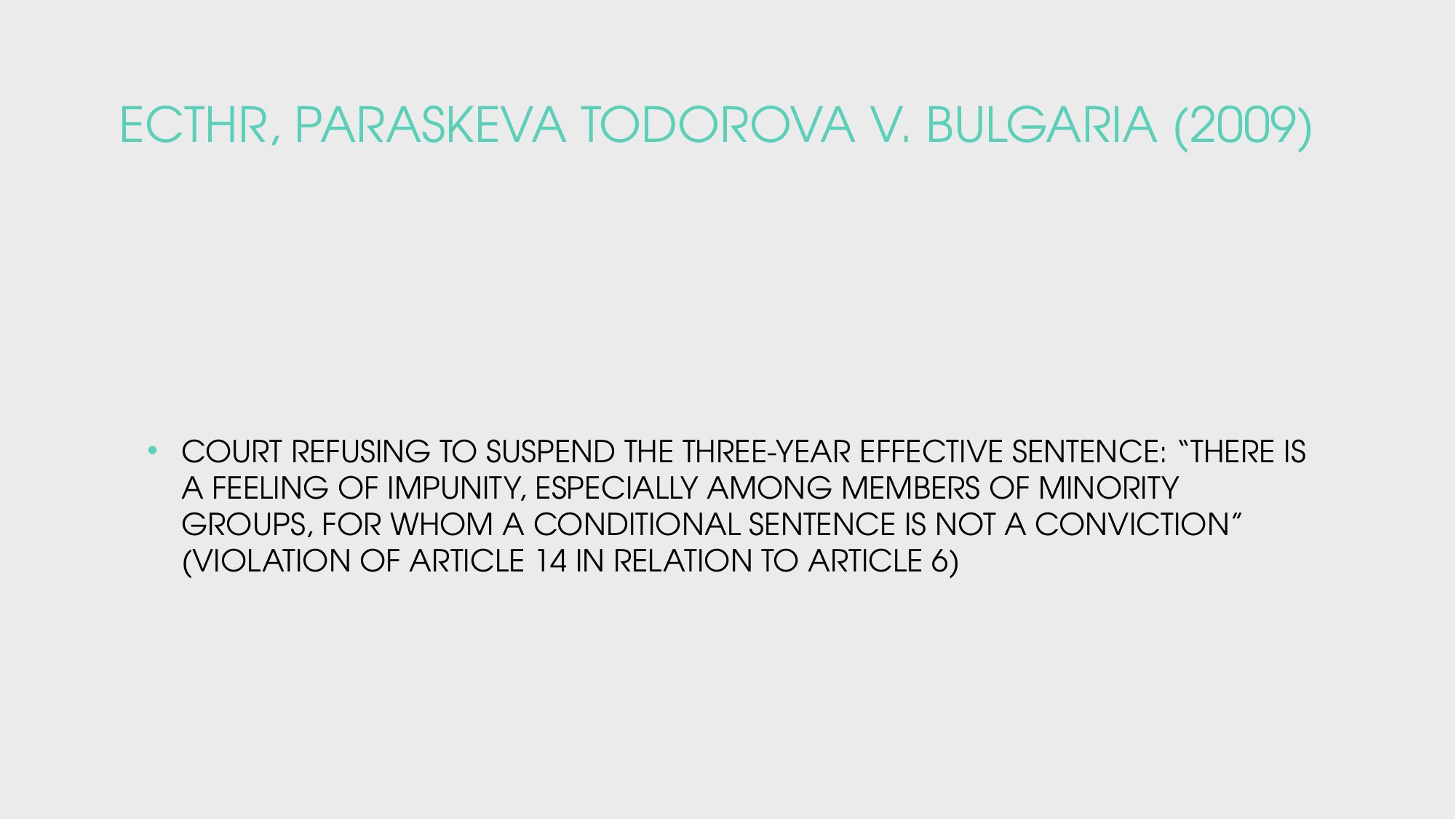

# ECtHR, Paraskeva Todorova v. Bulgaria (2009)
Court refusing to suspend the three-year effective sentence: “there is a feeling of impunity, especially among members of minority groups, for whom a conditional sentence is not a conviction” (violation of Article 14 in relation to Article 6)